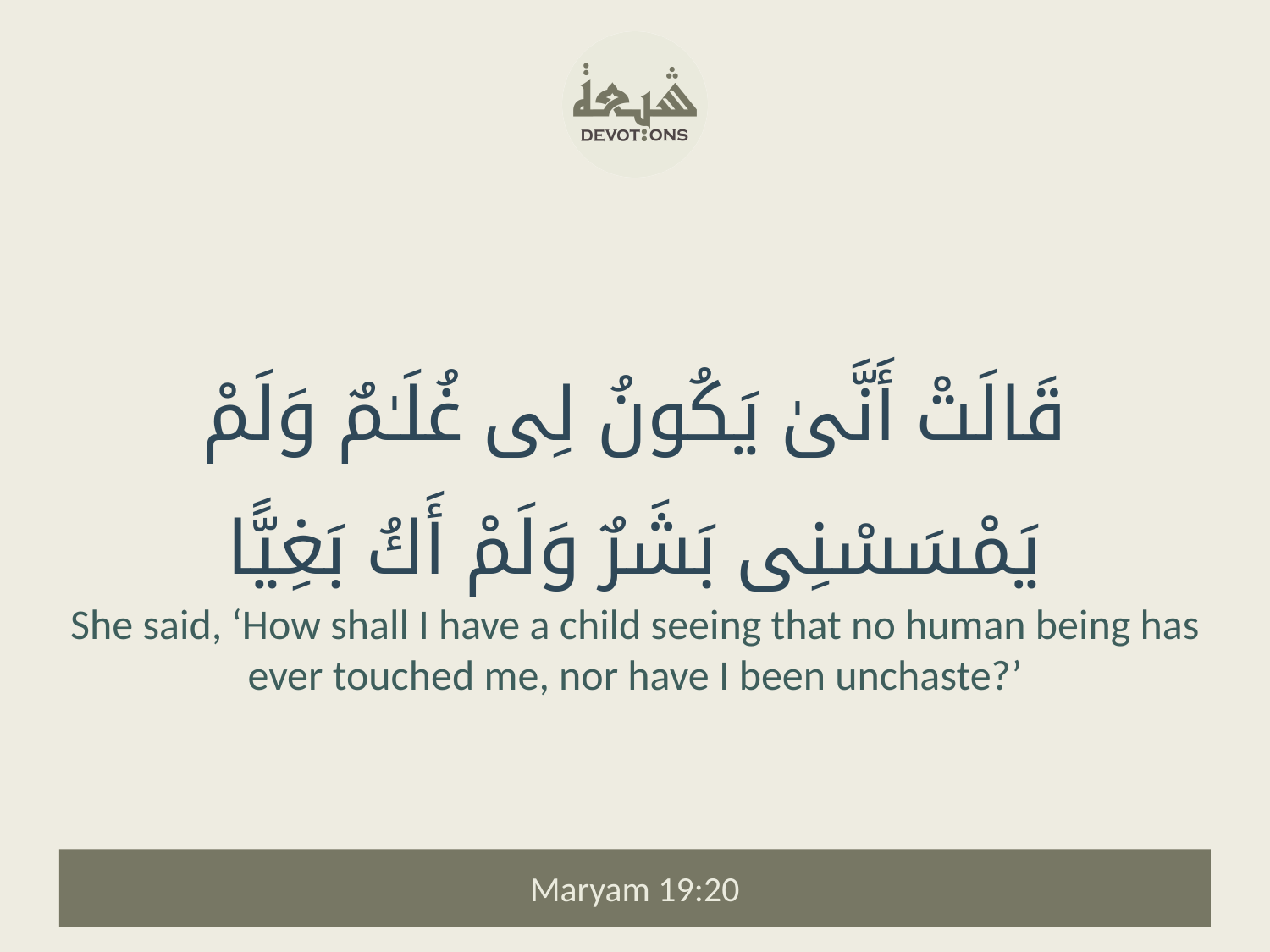

قَالَتْ أَنَّىٰ يَكُونُ لِى غُلَـٰمٌ وَلَمْ يَمْسَسْنِى بَشَرٌ وَلَمْ أَكُ بَغِيًّا
She said, ‘How shall I have a child seeing that no human being has ever touched me, nor have I been unchaste?’
Maryam 19:20